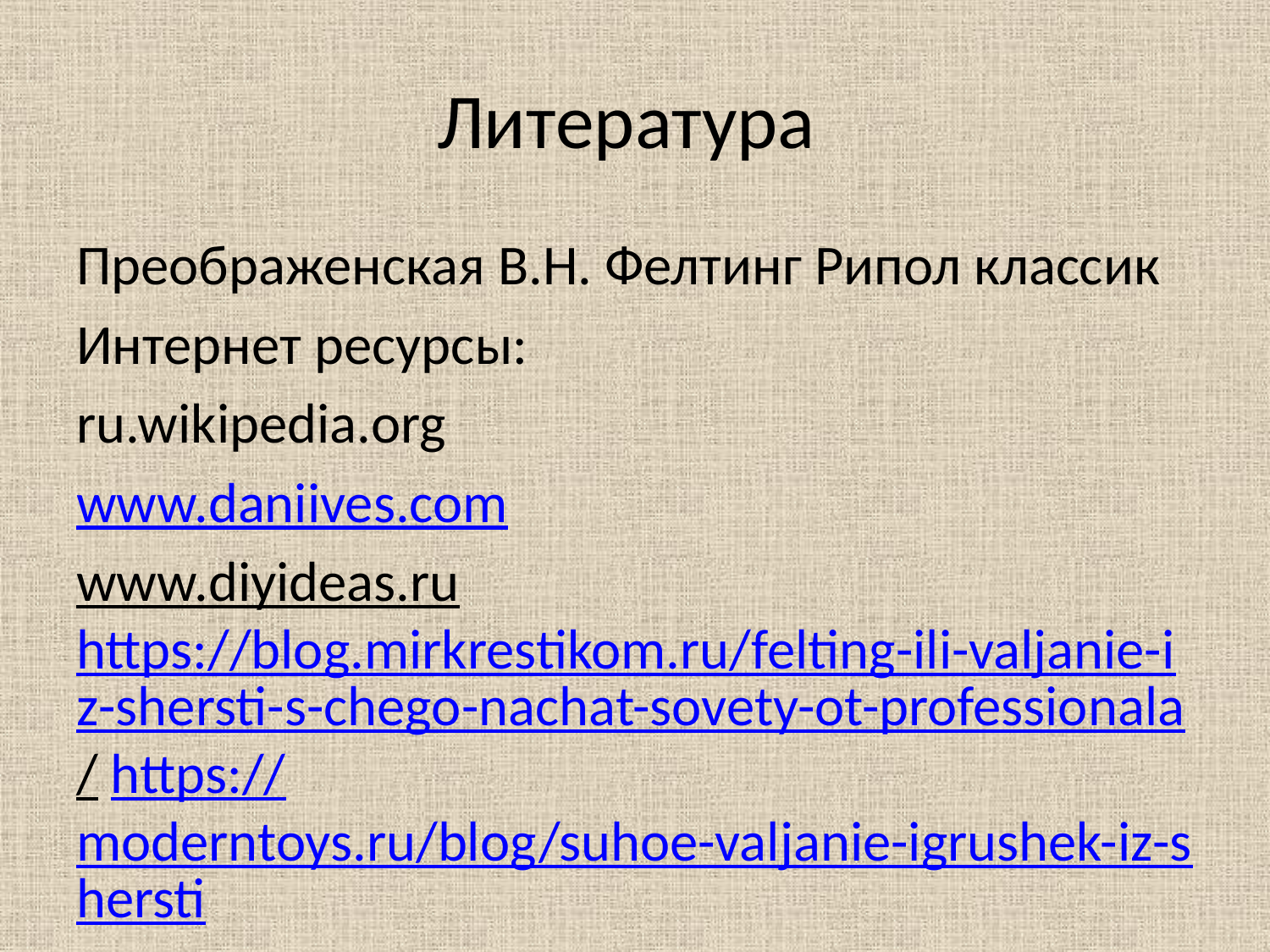

# Литература
Преображенская В.Н. Фелтинг Рипол классик
Интернет ресурсы:
ru.wikipedia.org
www.daniives.com
www.diyideas.ru https://blog.mirkrestikom.ru/felting-ili-valjanie-iz-shersti-s-chego-nachat-sovety-ot-professionala/ https://moderntoys.ru/blog/suhoe-valjanie-igrushek-iz-shersti